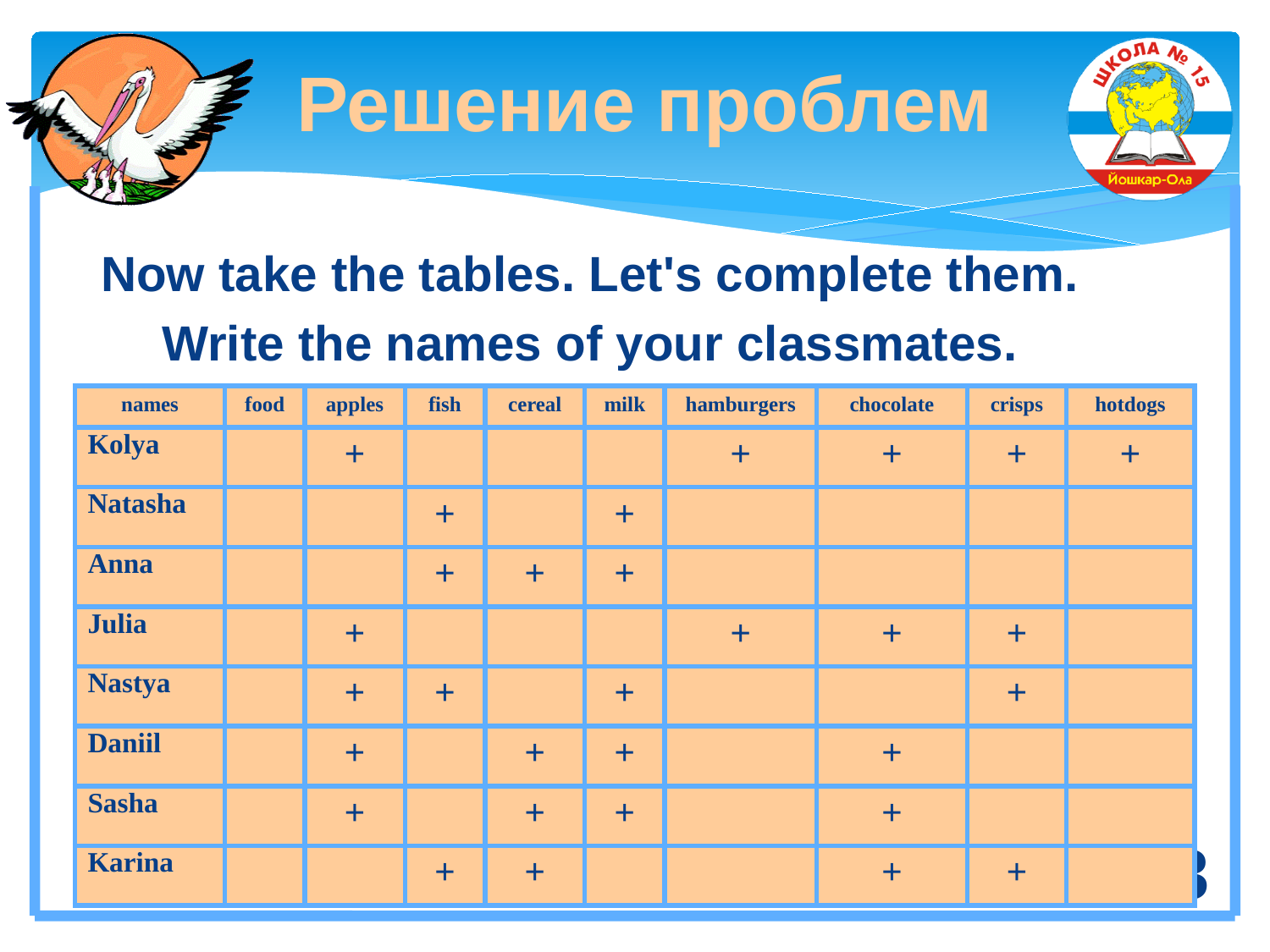

# Решение проблем
 Now take the tables. Let's complete them.
Write the names of your classmates.
| names | food | apples | fish | cereal | milk | hamburgers | chocolate | crisps | hotdogs |
| --- | --- | --- | --- | --- | --- | --- | --- | --- | --- |
| Kolya |  | + |  |  |  | + | + | + | + |
| Natasha |  |  | + |  | + |  |  |  |  |
| Anna |  |  | + | + | + |  |  |  |  |
| Julia |  | + |  |  |  | + | + | + |  |
| Nastya |  | + | + |  | + |  |  | + |  |
| Daniil |  | + |  | + | + |  | + |  |  |
| Sasha |  | + |  | + | + |  | + |  |  |
| Karina |  |  | + | + |  |  | + | + |  |
13